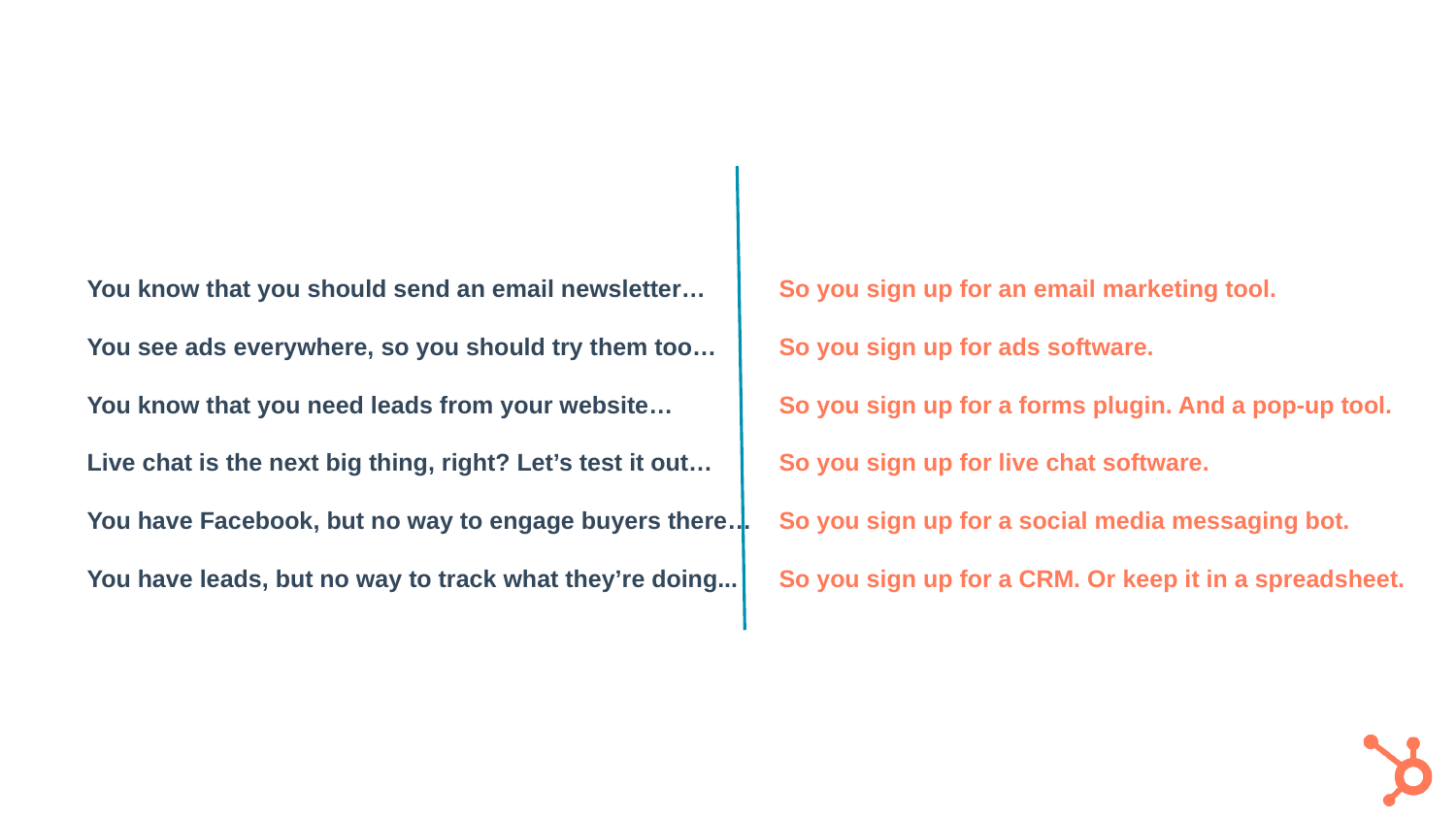

# You know that you should send an email newsletter…
You see ads everywhere, so you should try them too…
You know that you need leads from your website…
Live chat is the next big thing, right? Let’s test it out…
You have Facebook, but no way to engage buyers there…
You have leads, but no way to track what they’re doing...
So you sign up for an email marketing tool.
So you sign up for ads software.
So you sign up for a forms plugin. And a pop-up tool.
So you sign up for live chat software.
So you sign up for a social media messaging bot.
So you sign up for a CRM. Or keep it in a spreadsheet.